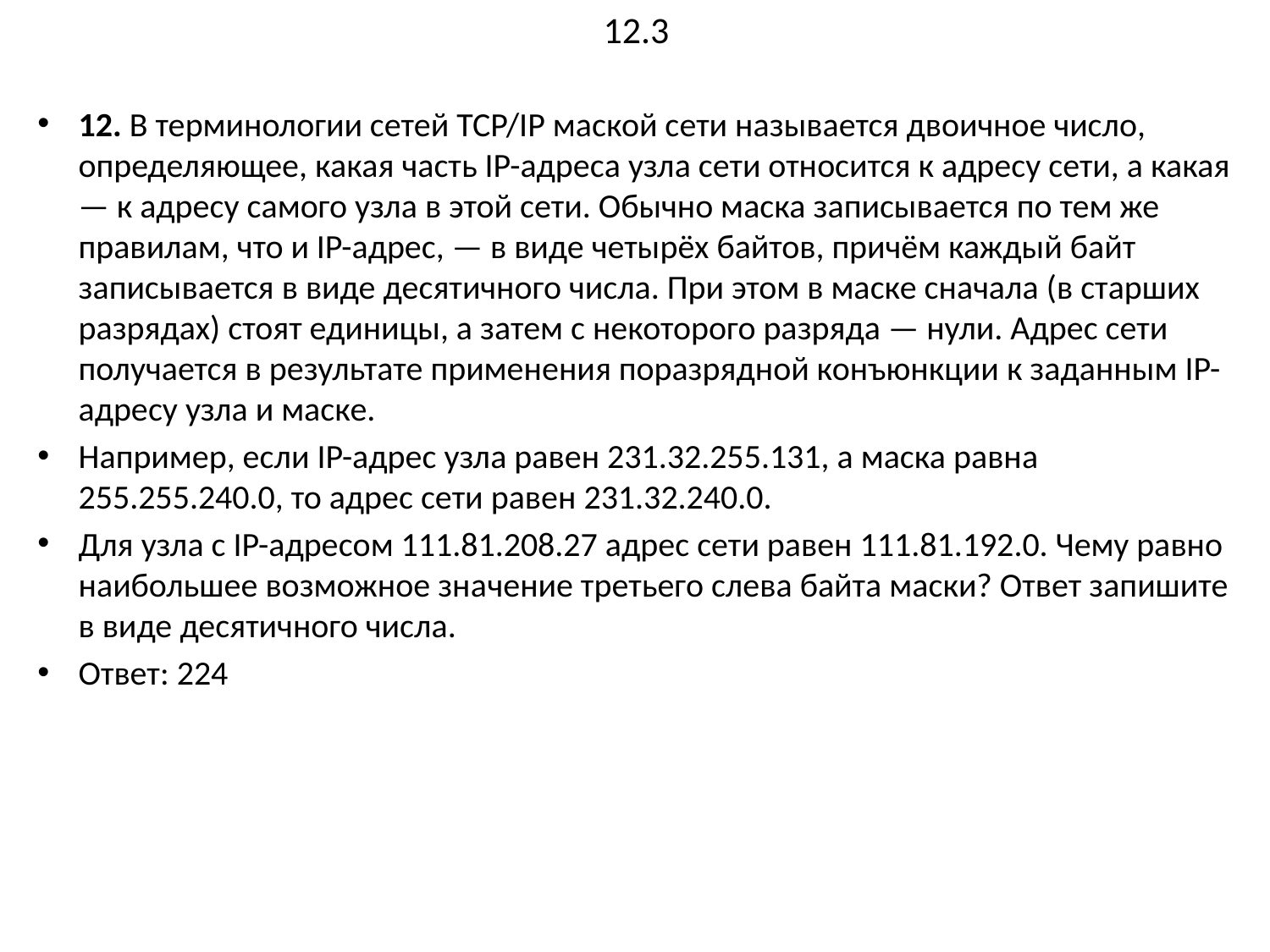

# 12.3
12. В терминологии сетей TCP/IP маской сети называется двоичное число, определяющее, какая часть IP-адреса узла сети относится к адресу сети, а какая — к адресу самого узла в этой сети. Обычно маска записывается по тем же правилам, что и IP-адрес, — в виде четырёх байтов, причём каждый байт записывается в виде десятичного числа. При этом в маске сначала (в старших разрядах) стоят единицы, а затем с некоторого разряда — нули. Адрес сети получается в результате применения поразрядной конъюнкции к заданным IP-адресу узла и маске.
Например, если IP-адрес узла равен 231.32.255.131, а маска равна 255.255.240.0, то адрес сети равен 231.32.240.0.
Для узла с IP-адресом 111.81.208.27 адрес сети равен 111.81.192.0. Чему равно наибольшее возможное зна­чение третьего слева байта маски? Ответ запишите в виде десятичного числа.
Ответ: 224